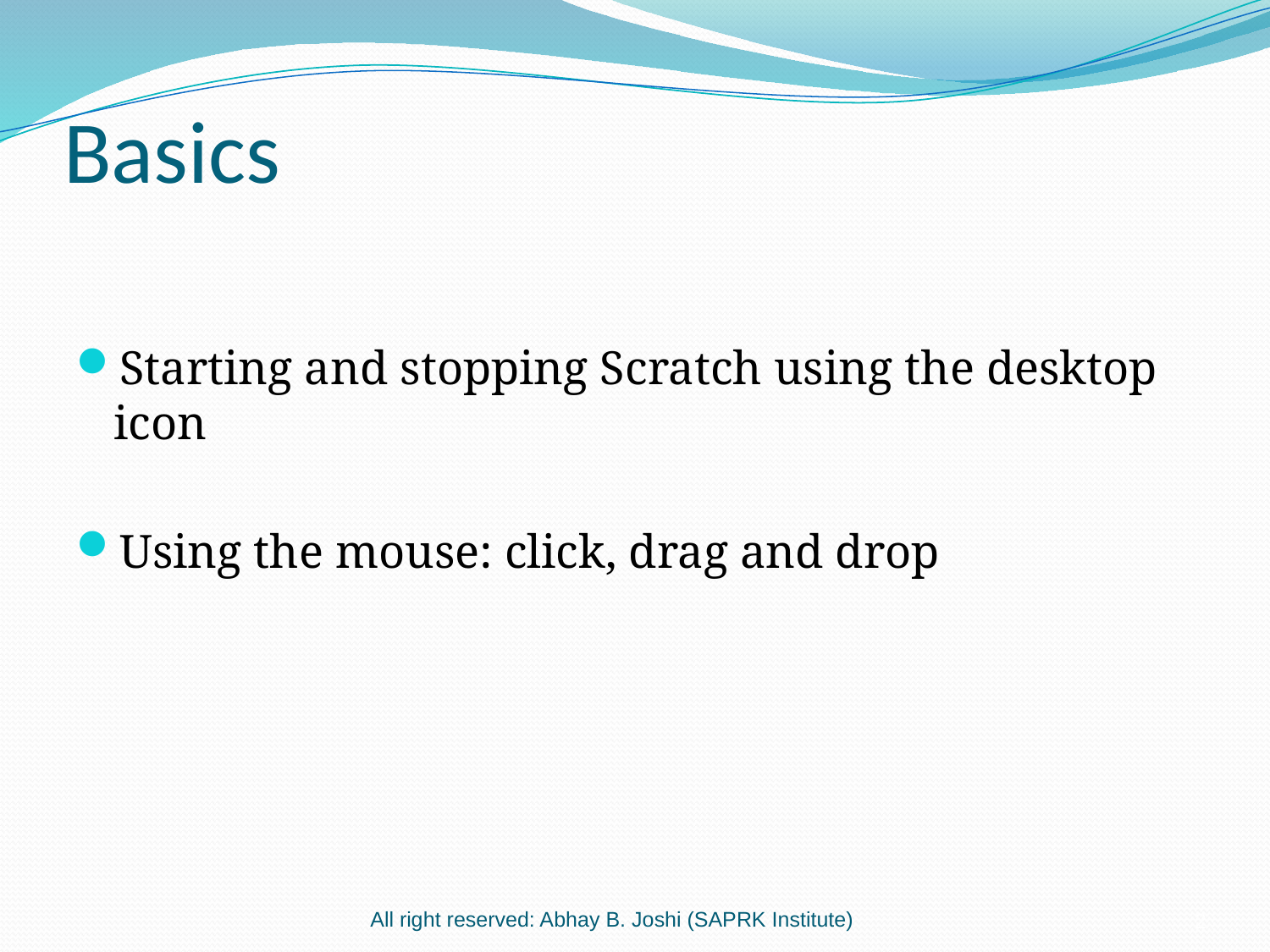

# Basics

Starting and stopping Scratch using the desktop icon

Using the mouse: click, drag and drop
2
All right reserved: Abhay B. Joshi (SAPRK Institute)